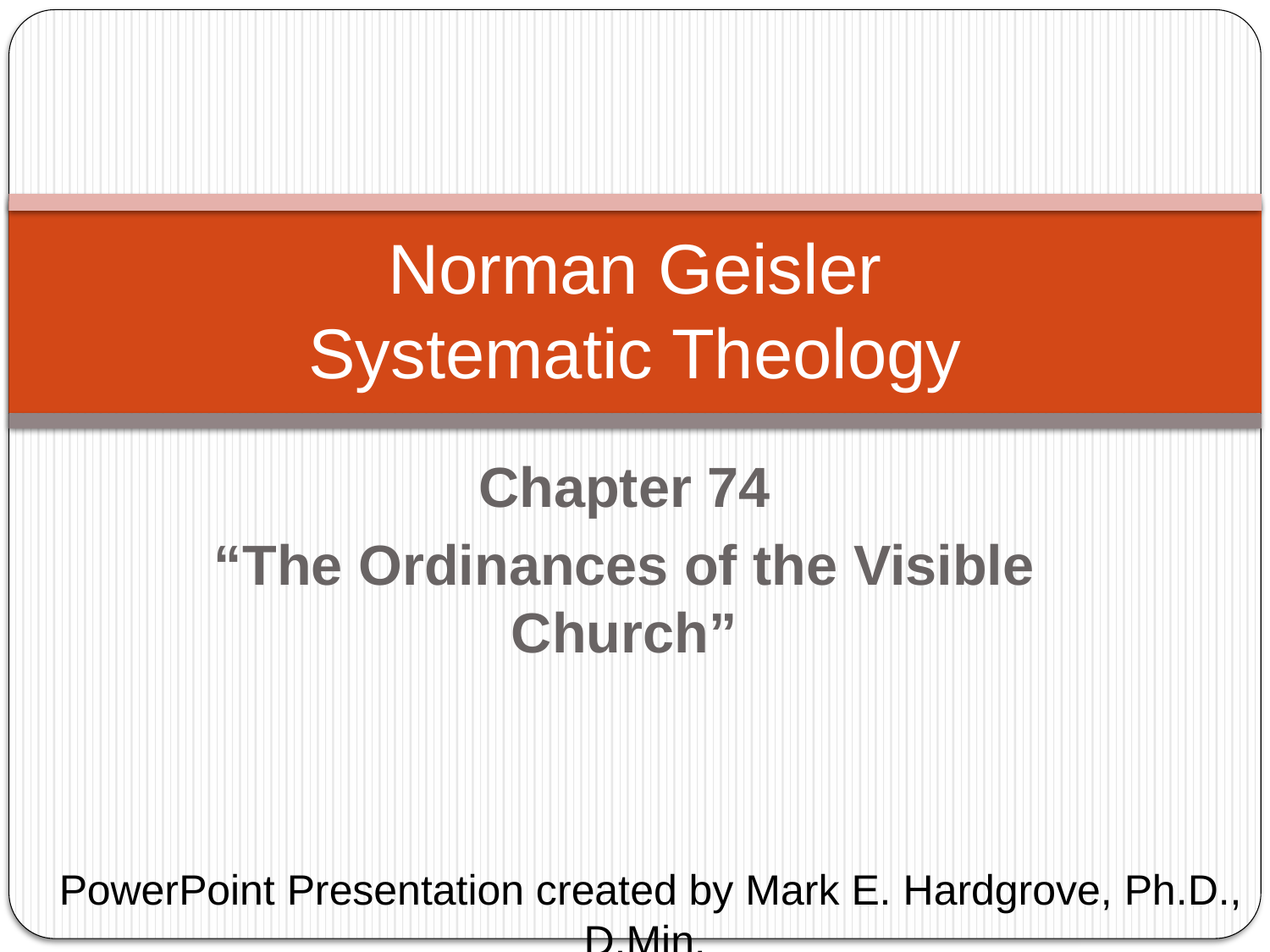

# Norman Geisler Systematic Theology
Chapter 74
“The Ordinances of the Visible Church”
PowerPoint Presentation created by Mark E. Hardgrove, Ph.D., D.Min.